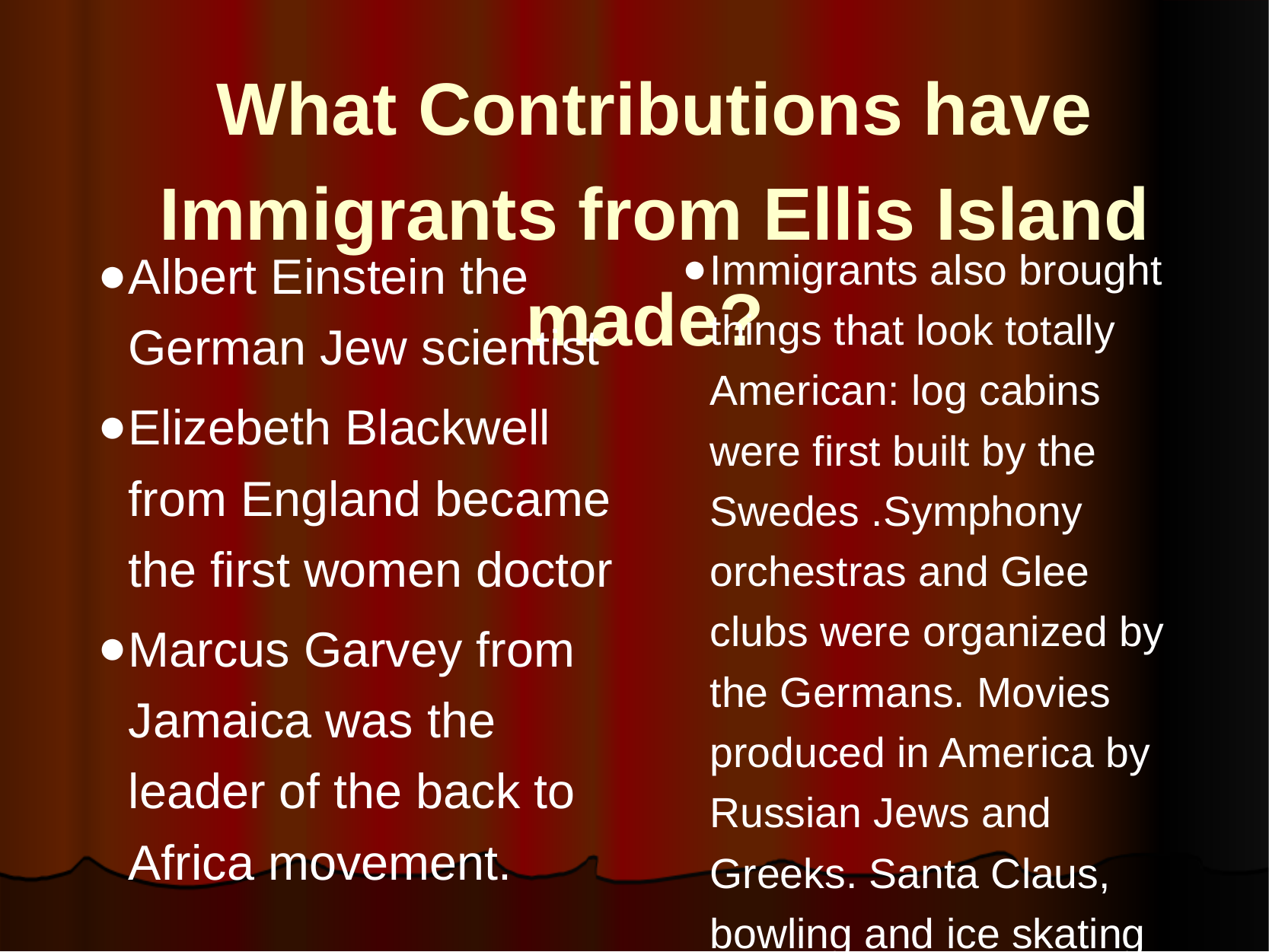

# What Contributions have Immigrants from Ellis Island made?
Albert Einstein the German Jew scientist
Elizebeth Blackwell from England became the first women doctor
Marcus Garvey from Jamaica was the leader of the back to Africa movement.
Immigrants also brought things that look totally American: log cabins were first built by the Swedes .Symphony orchestras and Glee clubs were organized by the Germans. Movies produced in America by Russian Jews and Greeks. Santa Claus, bowling and ice skating are from the Dutch.